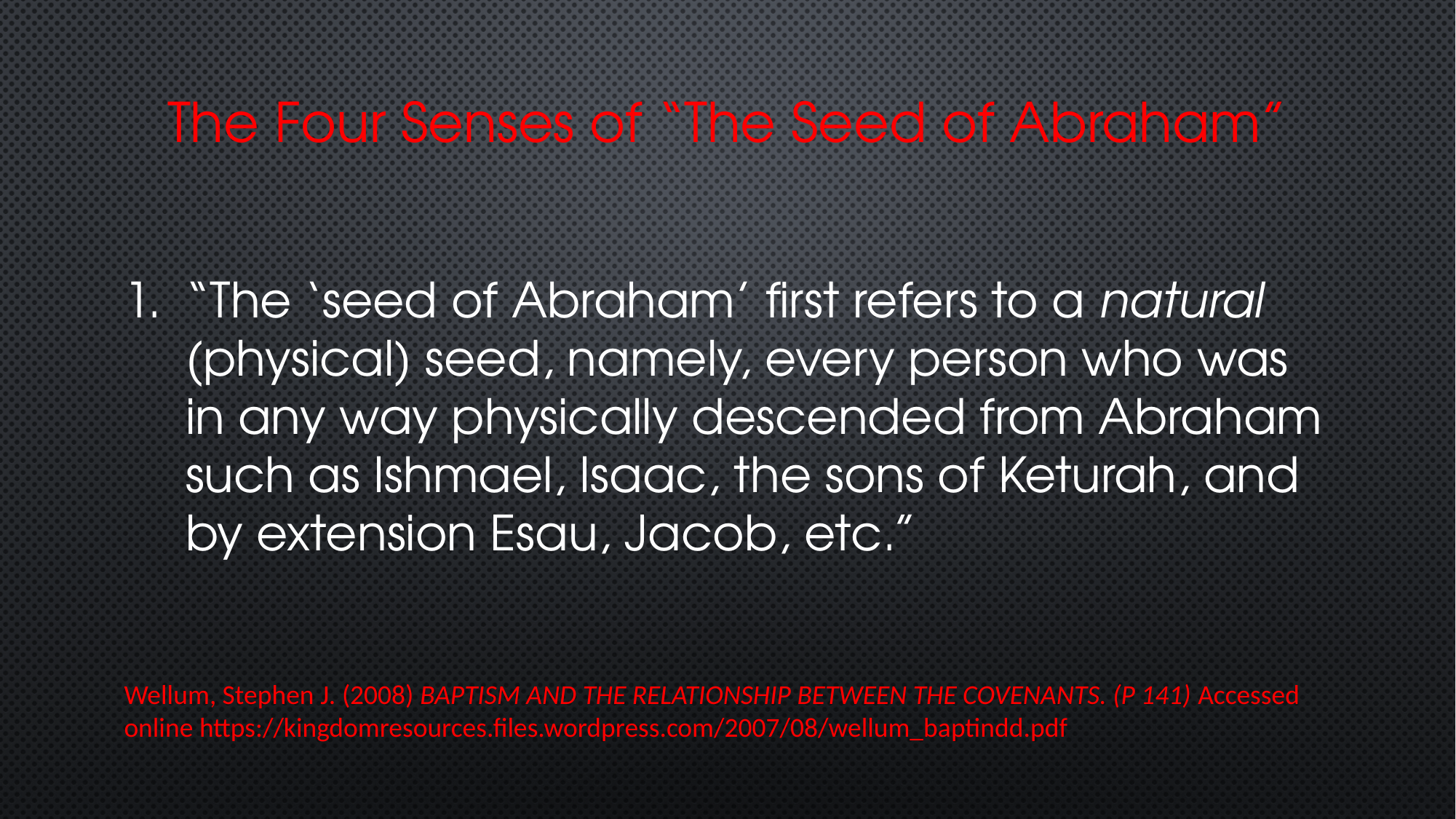

The Four Senses of “The Seed of Abraham”

“The ‘seed of Abraham’ first refers to a natural (physical) seed, namely, every person who was in any way physically descended from Abraham such as Ishmael, Isaac, the sons of Keturah, and by extension Esau, Jacob, etc.”

Wellum, Stephen J. (2008) BAPTISM AND THE RELATIONSHIP BETWEEN THE COVENANTS. (P 141) Accessed online https://kingdomresources.files.wordpress.com/2007/08/wellum_baptindd.pdf